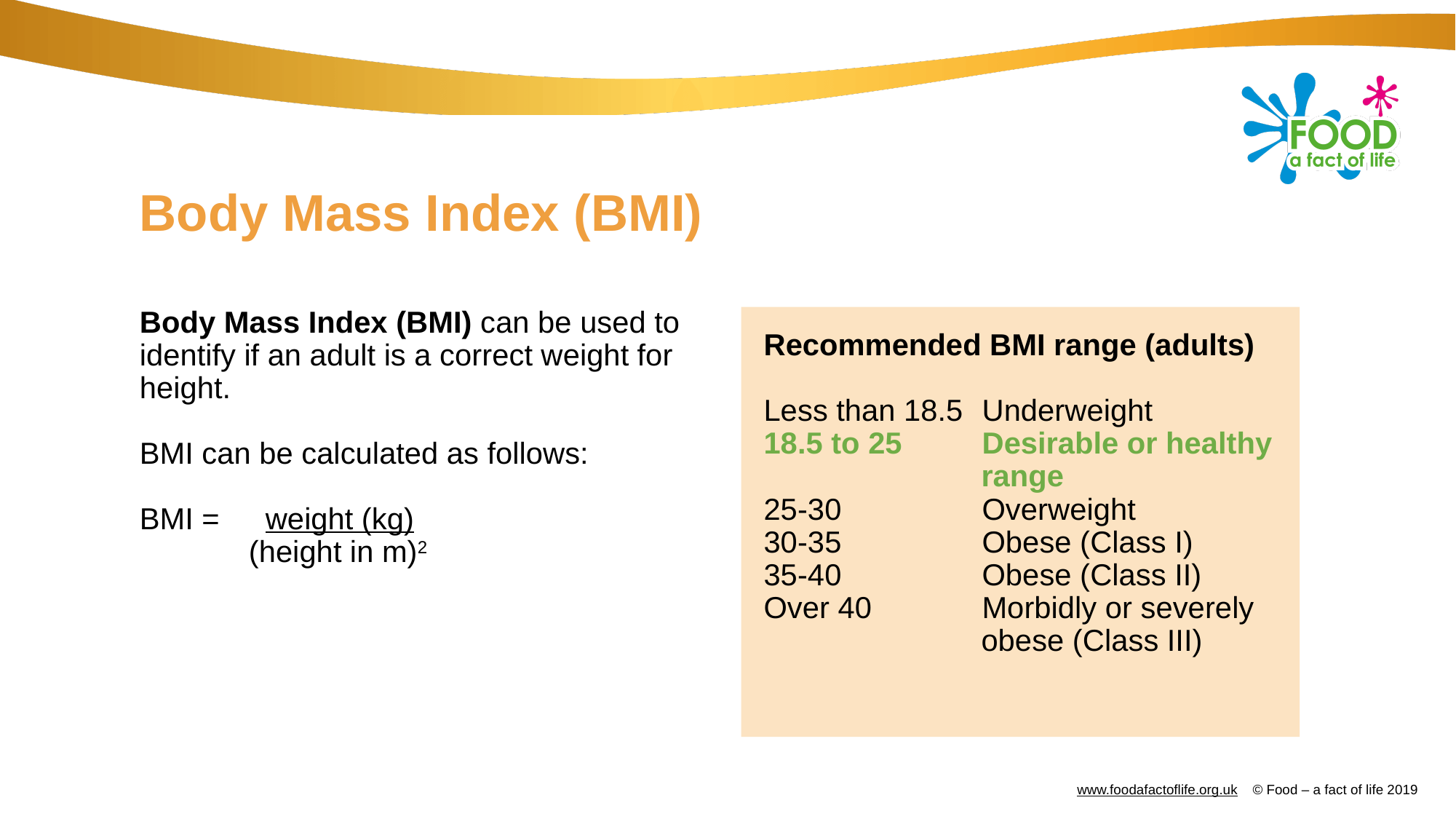

# Body Mass Index (BMI)
Body Mass Index (BMI) can be used to identify if an adult is a correct weight for height.

BMI can be calculated as follows:

BMI = 	  weight (kg)
	(height in m)2

Recommended BMI range (adults)

Less than 18.5 	Underweight
18.5 to 25 	Desirable or healthy
                          range
25-30 		Overweight
30-35		Obese (Class I)
35-40 		Obese (Class II)
Over 40 	Morbidly or severely
                          obese (Class III)